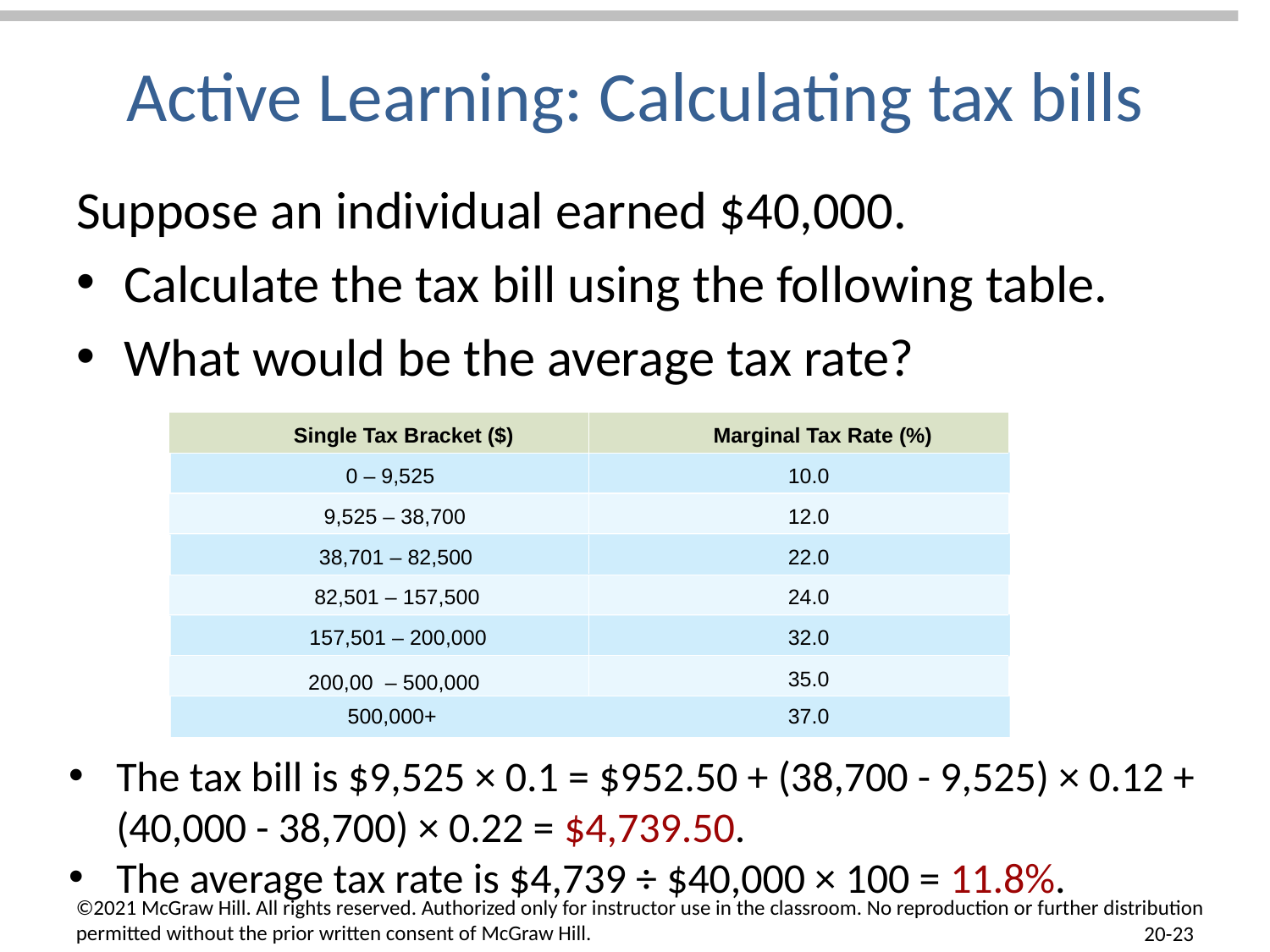

# Active Learning: Calculating tax bills
Suppose an individual earned $40,000.
Calculate the tax bill using the following table.
What would be the average tax rate?

Single Tax Bracket ($)
Marginal Tax Rate (%)

0 – 9,525
10.0

9,525 – 38,700
12.0

38,701 – 82,500
22.0

82,501 – 157,500
24.0

157,501 – 200,000
32.0

500,000+
37.0

35.0
200,00  – 500,000
The tax bill is $9,525 × 0.1 = $952.50 + (38,700 - 9,525) × 0.12 + (40,000 - 38,700) × 0.22 = $4,739.50.
The average tax rate is $4,739 ÷ $40,000 × 100 = 11.8%.